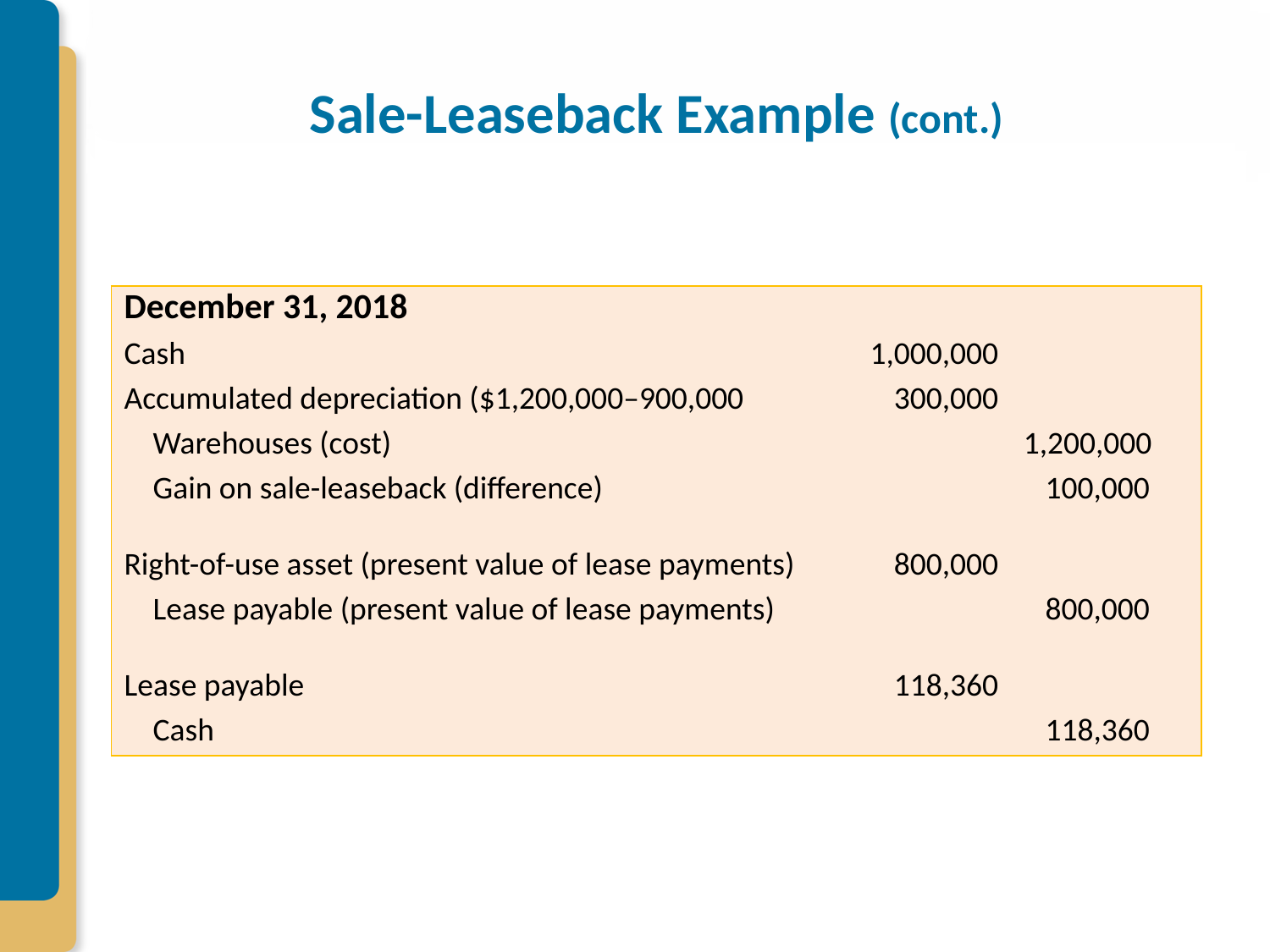

# Sale-Leaseback Example (cont.)
| December 31, 2018 |  |  |
| --- | --- | --- |
| Cash | 1,000,000 |  |
| Accumulated depreciation ($1,200,000–900,000 | 300,000 |  |
| Warehouses (cost) |  | 1,200,000 |
| Gain on sale-leaseback (difference) |  | 100,000 |
| Right-of-use asset (present value of lease payments) | 800,000 |  |
| Lease payable (present value of lease payments) |  | 800,000 |
| Lease payable | 118,360 |  |
| Cash |  | 118,360 |